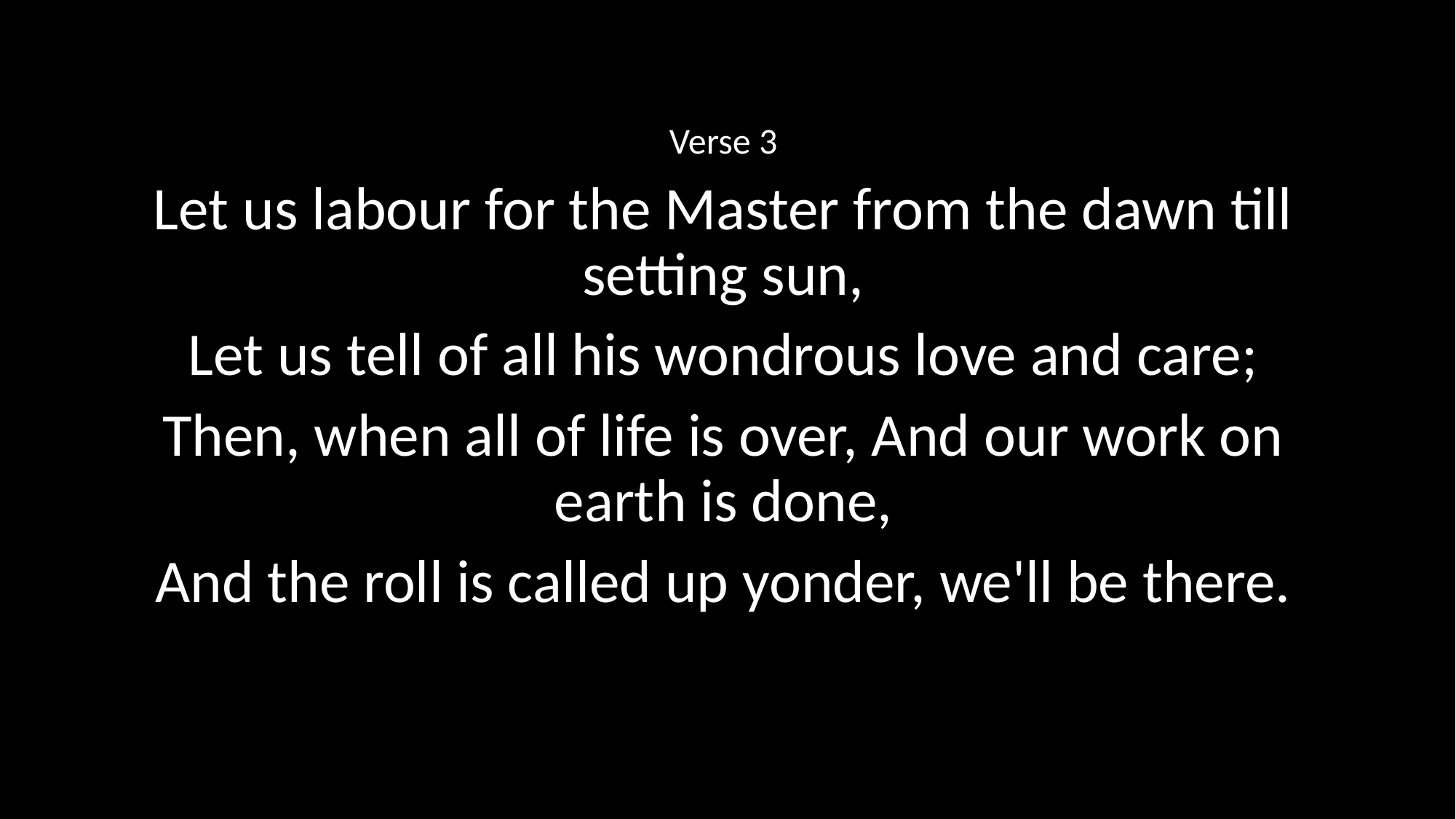

Verse 3
Let us labour for the Master from the dawn till setting sun,
Let us tell of all his wondrous love and care;
Then, when all of life is over, And our work on earth is done,
And the roll is called up yonder, we'll be there.